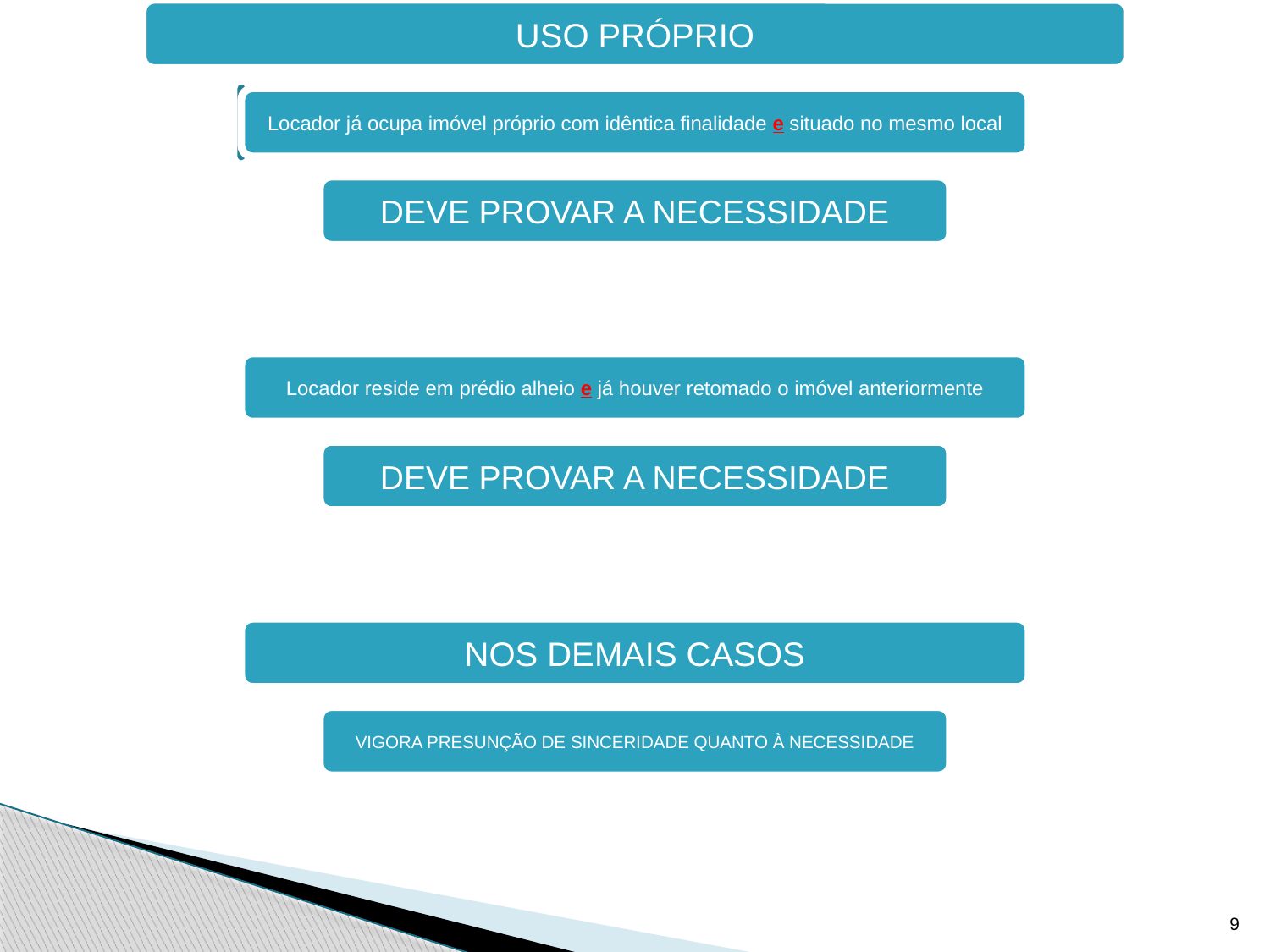

USO PRÓPRIO
Locador já ocupa imóvel próprio com idêntica finalidade e situado no mesmo local
DEVE PROVAR A NECESSIDADE
Locador reside em prédio alheio e já houver retomado o imóvel anteriormente
DEVE PROVAR A NECESSIDADE
NOS DEMAIS CASOS
VIGORA PRESUNÇÃO DE SINCERIDADE QUANTO À NECESSIDADE
9